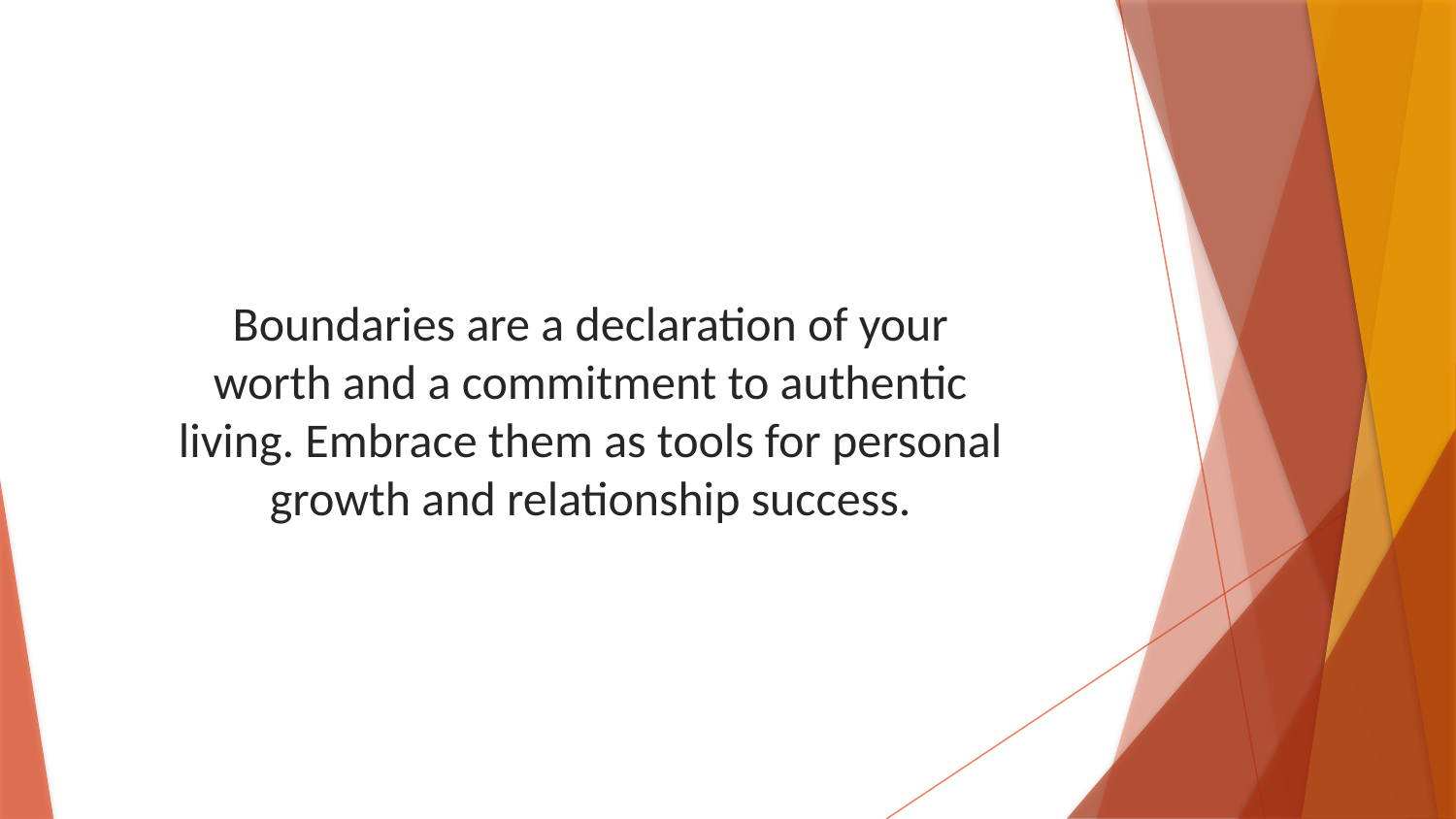

Boundaries are a declaration of your worth and a commitment to authentic living. Embrace them as tools for personal growth and relationship success.